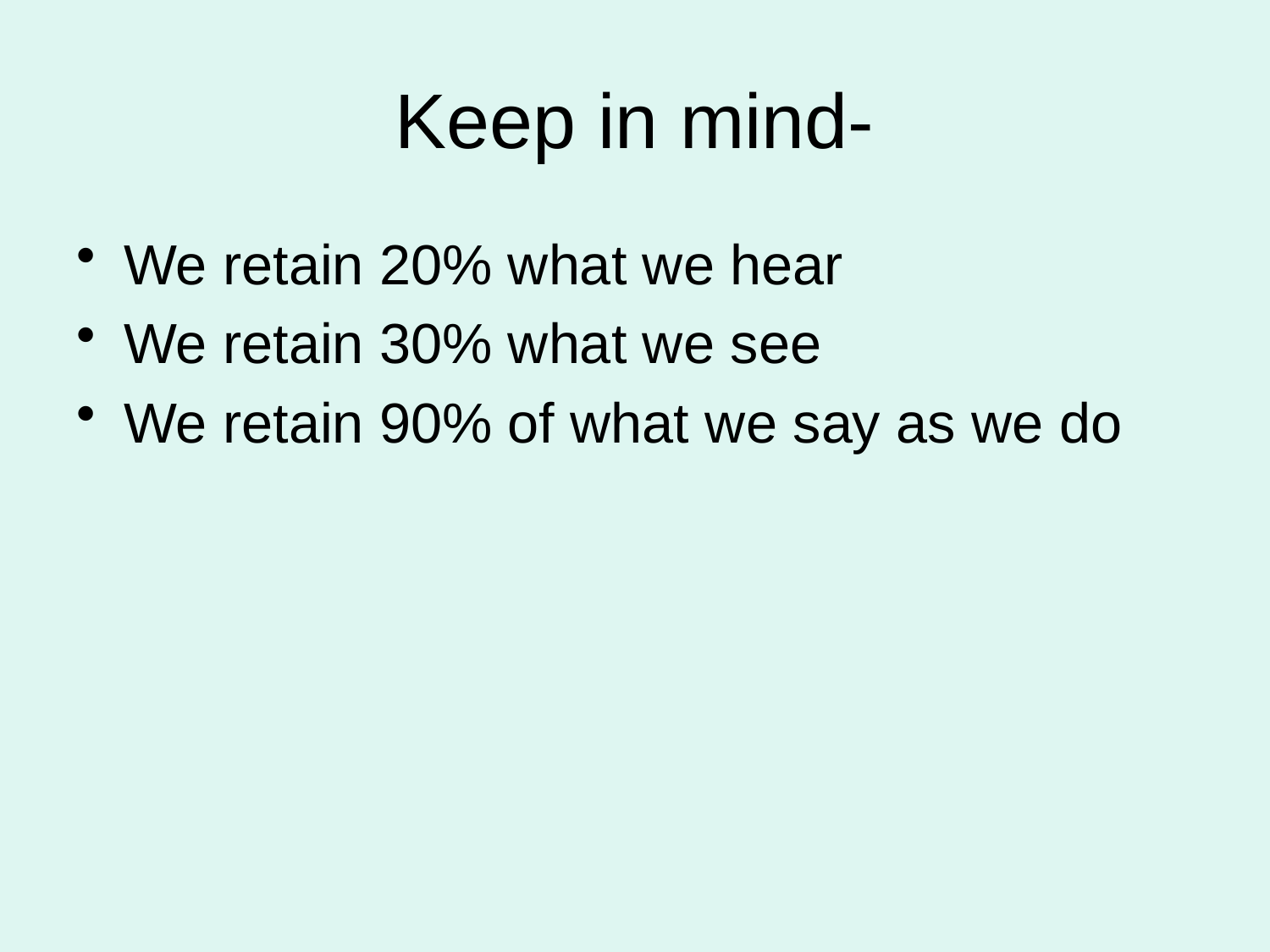

# Keep in mind-
We retain 20% what we hear
We retain 30% what we see
We retain 90% of what we say as we do